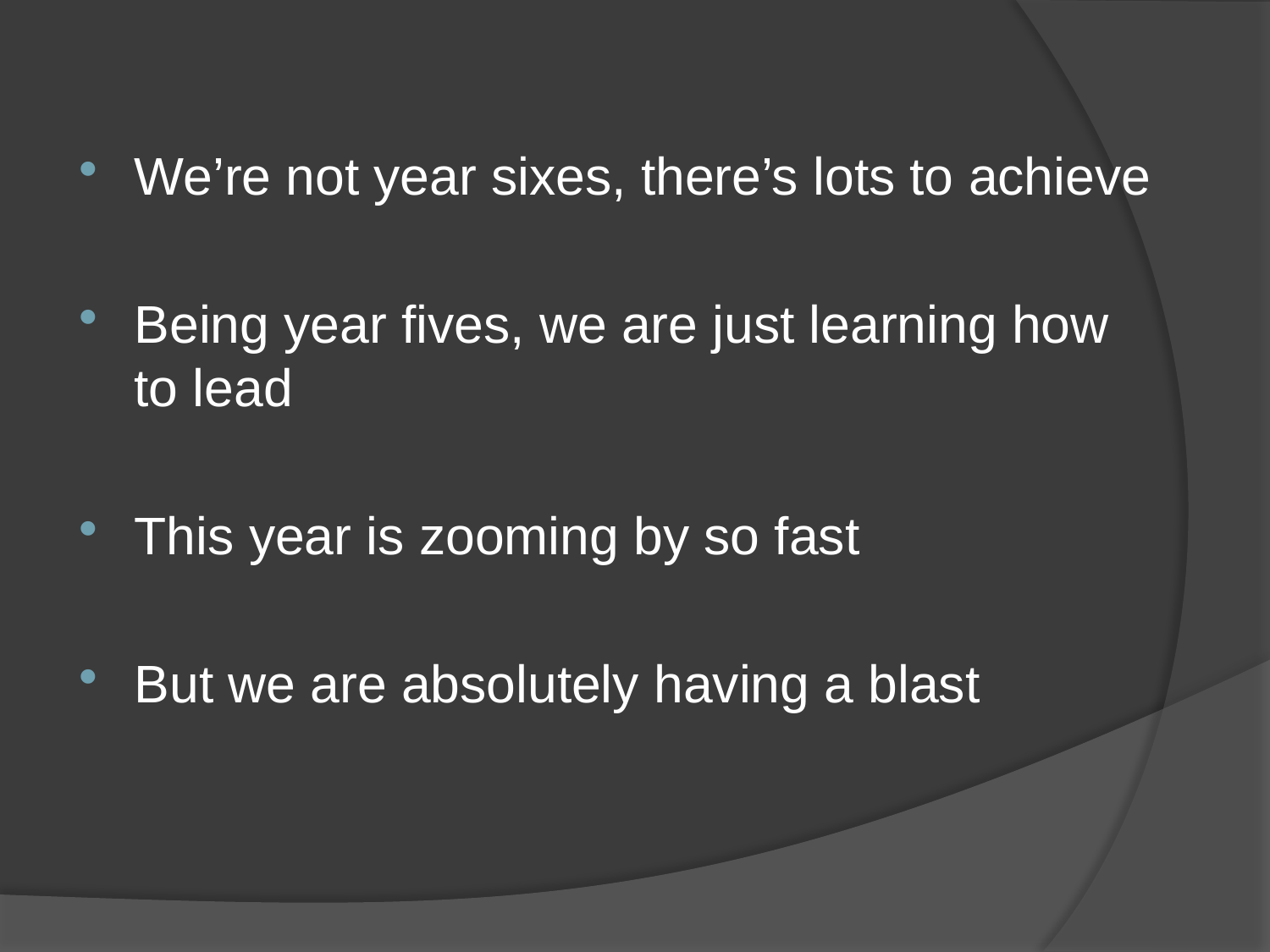

We’re not year sixes, there’s lots to achieve

Being year fives, we are just learning how to lead

This year is zooming by so fast

But we are absolutely having a blast